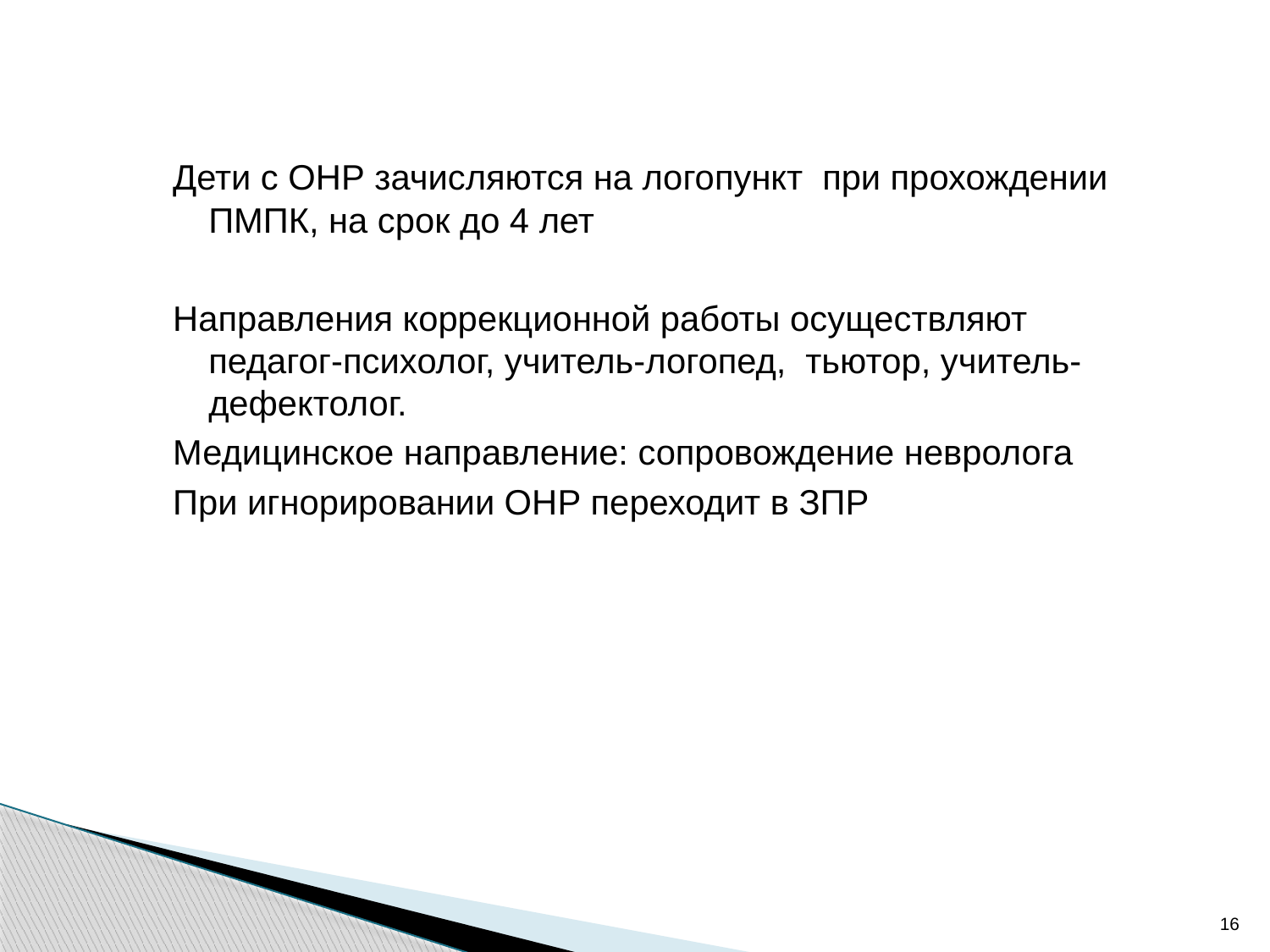

#
Дети с ОНР зачисляются на логопункт  при прохождении ПМПК, на срок до 4 лет

Направления коррекционной работы осуществляют педагог-психолог, учитель-логопед,  тьютор, учитель-дефектолог.
Медицинское направление: сопровождение невролога
При игнорировании ОНР переходит в ЗПР

16